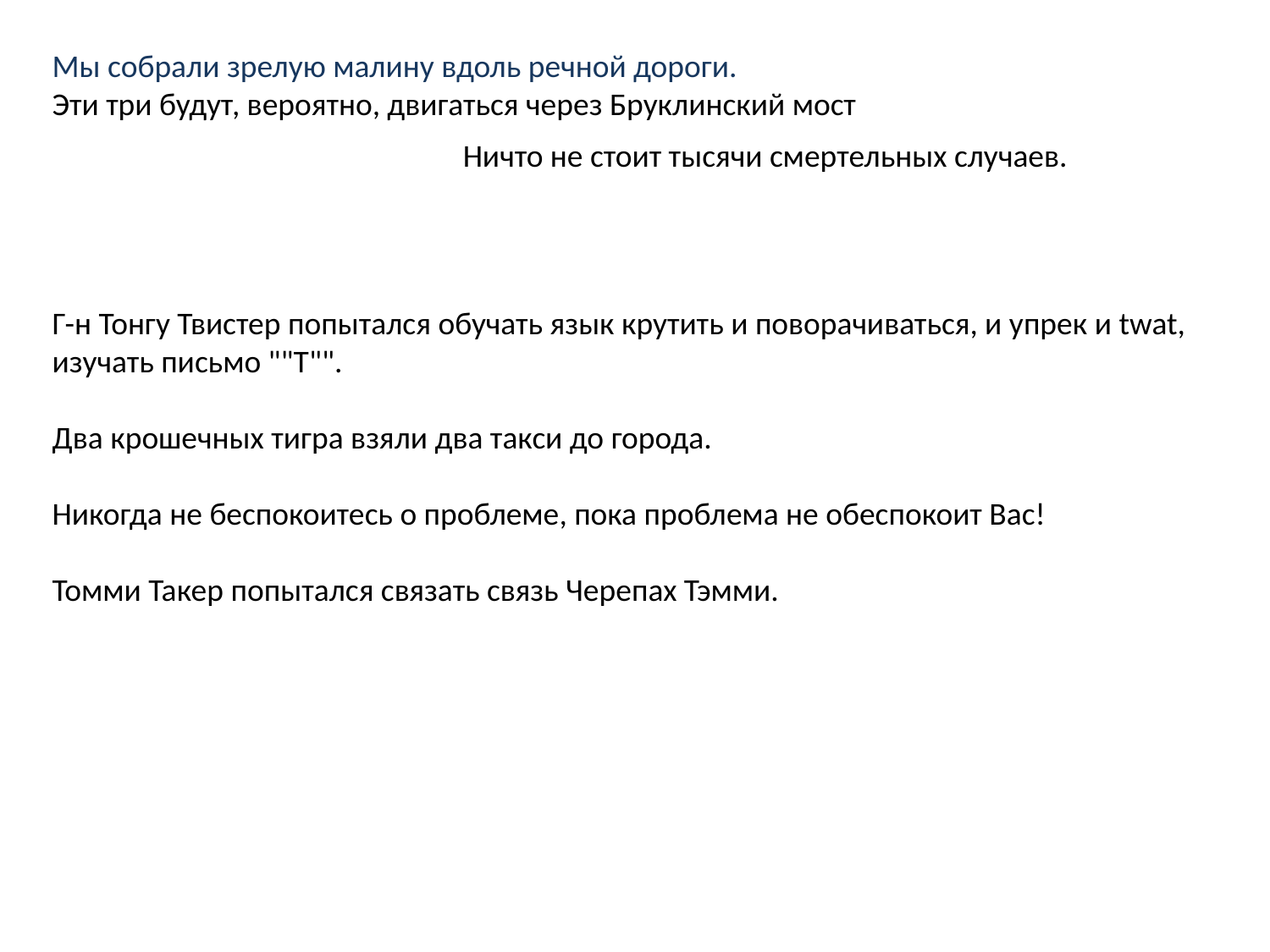

Мы собрали зрелую малину вдоль речной дороги.
Эти три будут, вероятно, двигаться через Бруклинский мост
Ничто не стоит тысячи смертельных случаев.
Г-н Тонгу Твистер попытался обучать язык крутить и поворачиваться, и упрек и twat, изучать письмо ""T"".

Два крошечных тигра взяли два такси до города.

Никогда не беспокоитесь о проблеме, пока проблема не обеспокоит Вас!

Томми Такер попытался связать связь Черепах Тэмми.